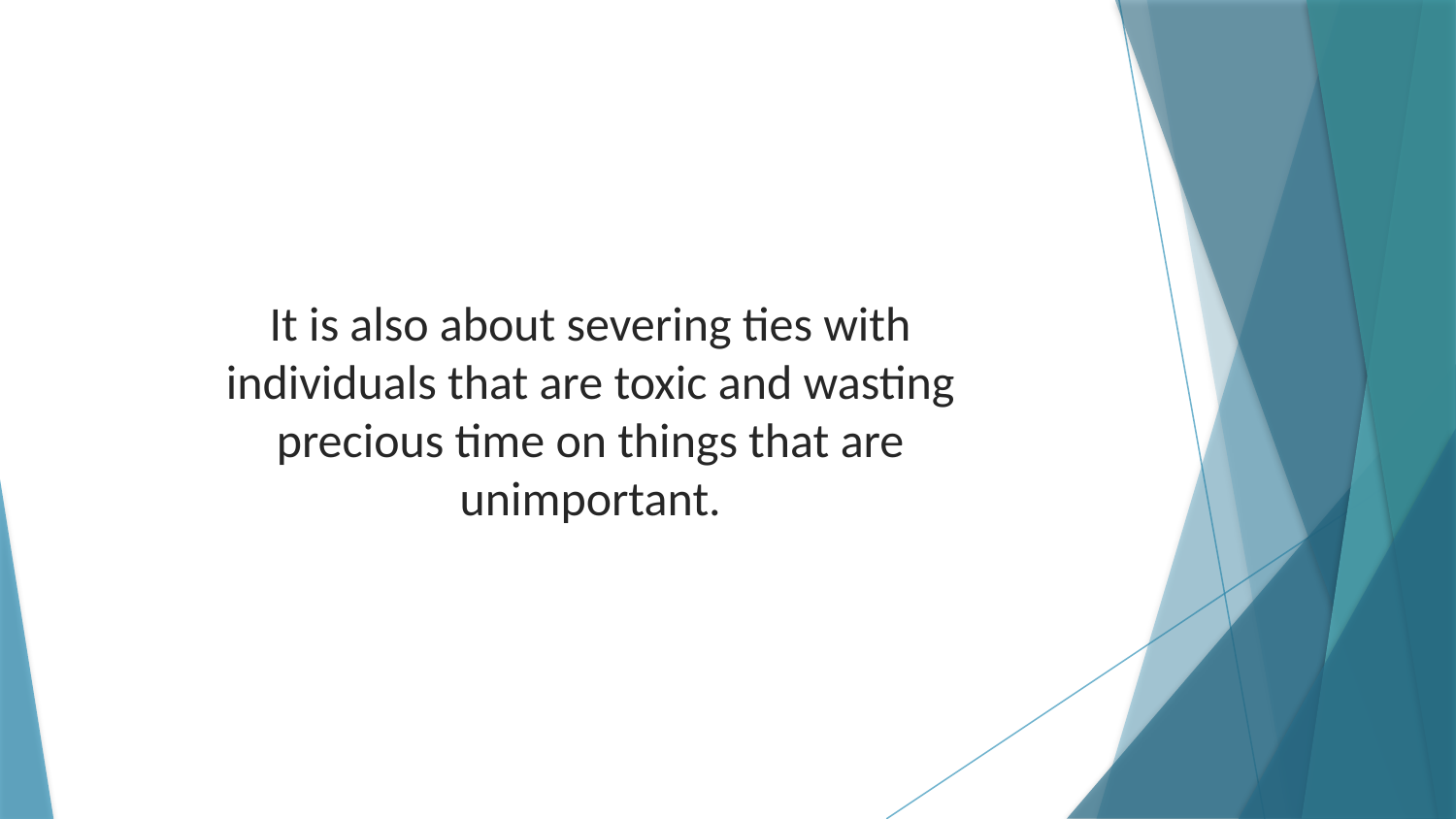

It is also about severing ties with individuals that are toxic and wasting precious time on things that are unimportant.